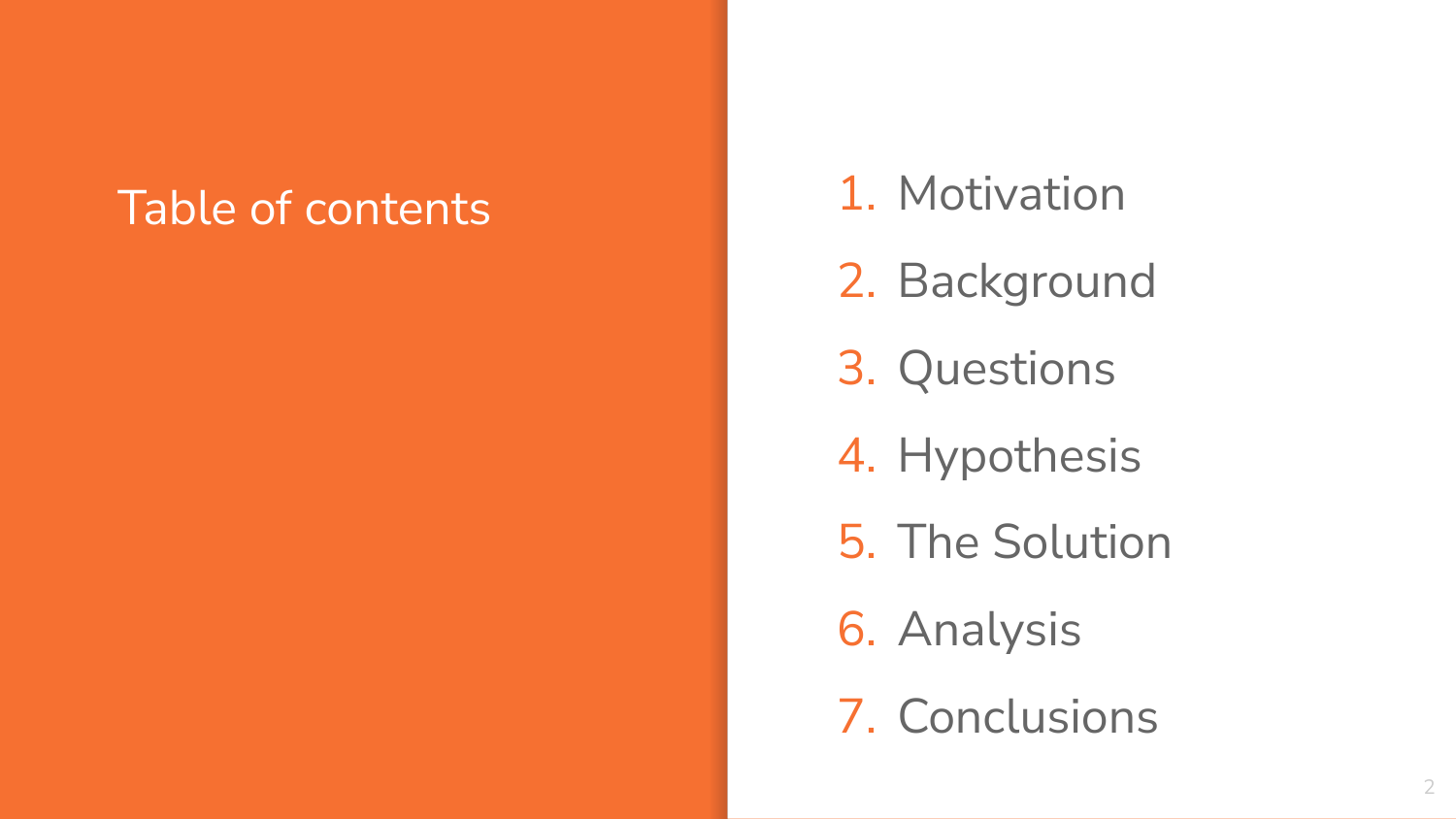

Motivation
Background
Questions
Hypothesis
The Solution
Analysis
Conclusions
# Table of contents
2